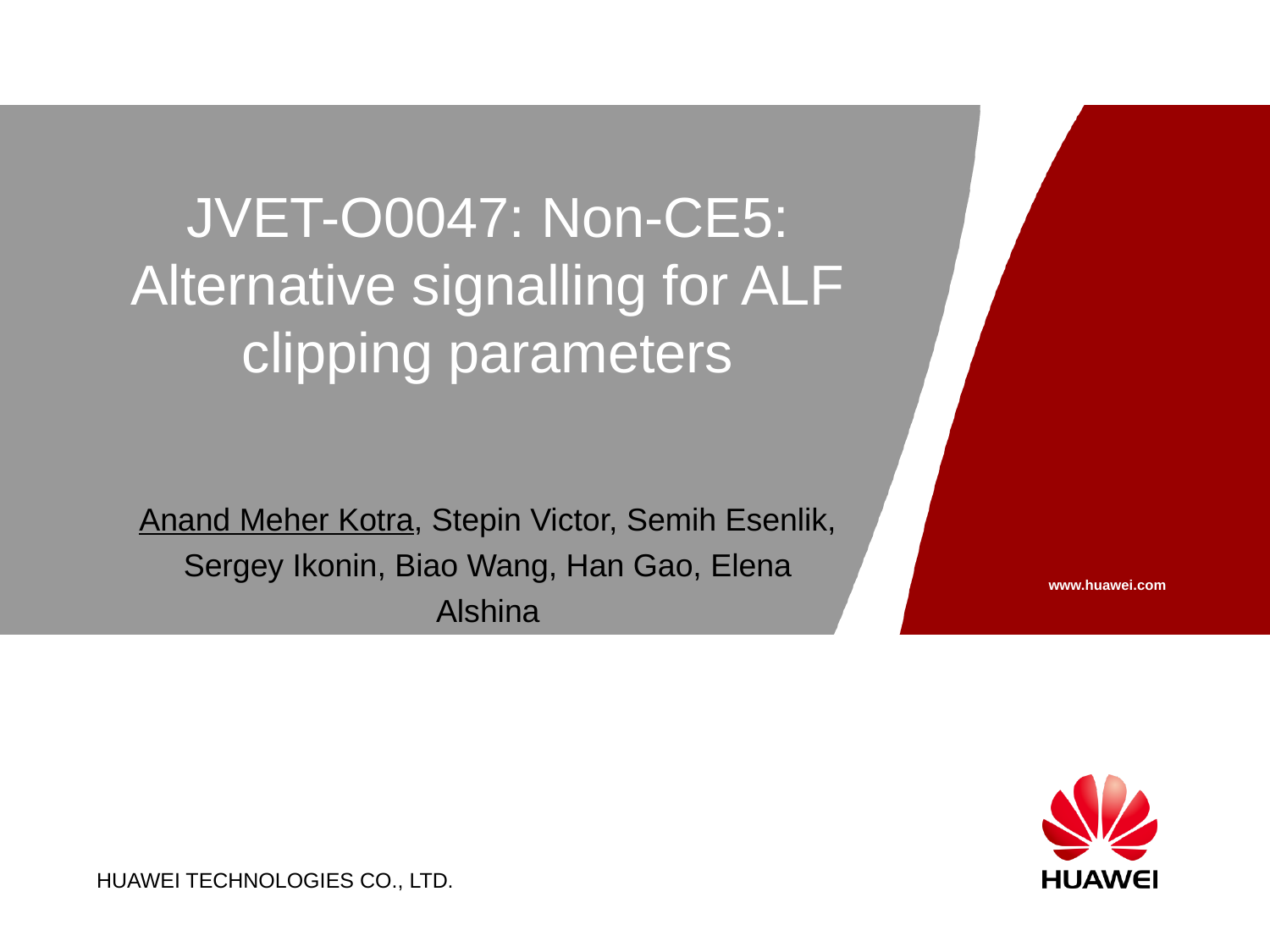

# JVET-O0047: Non-CE5: Alternative signalling for ALF clipping parameters
Anand Meher Kotra, Stepin Victor, Semih Esenlik, Sergey Ikonin, Biao Wang, Han Gao, Elena Alshina